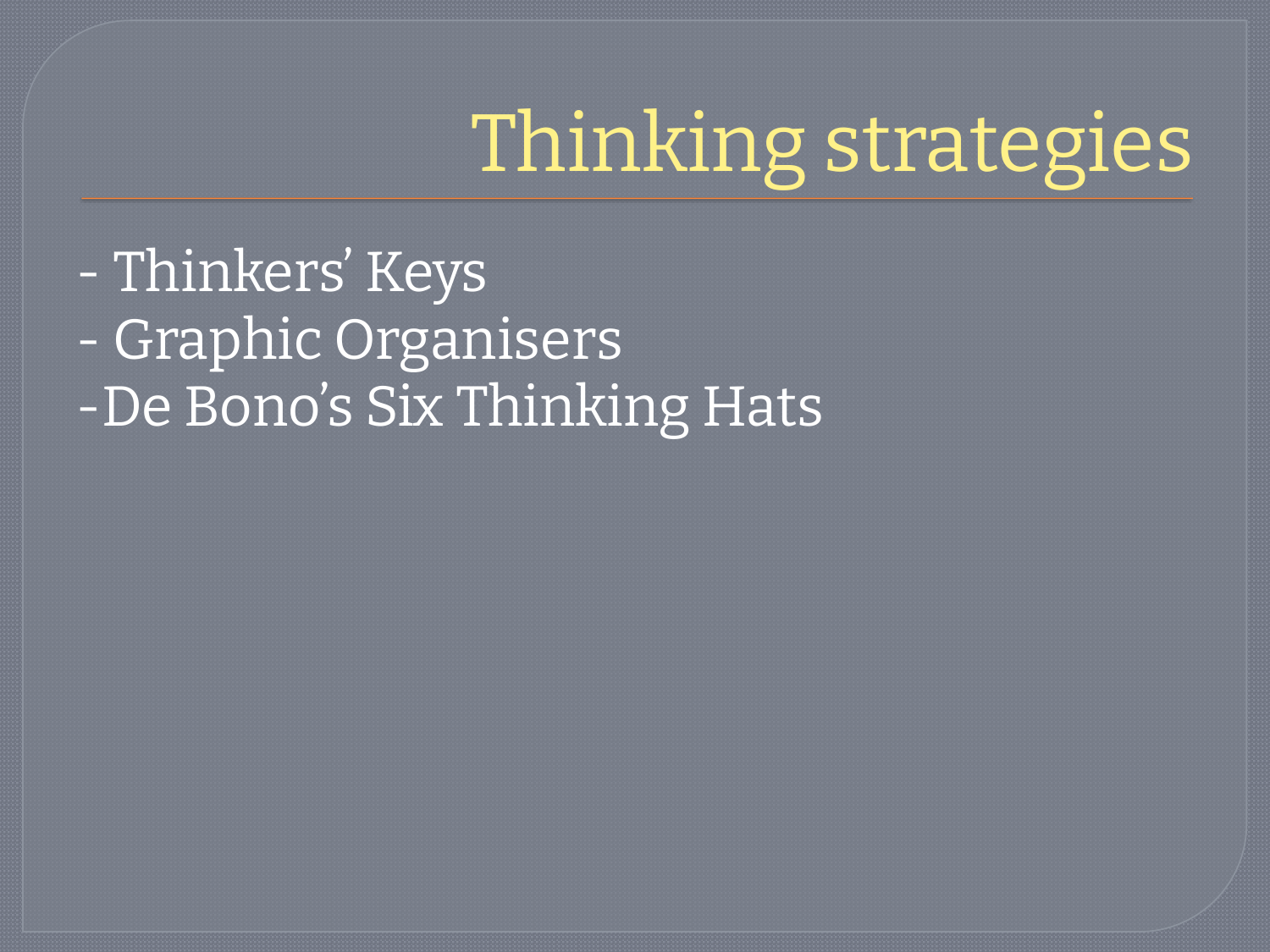

# Thinking strategies
- Thinkers’ Keys
- Graphic Organisers
-De Bono’s Six Thinking Hats